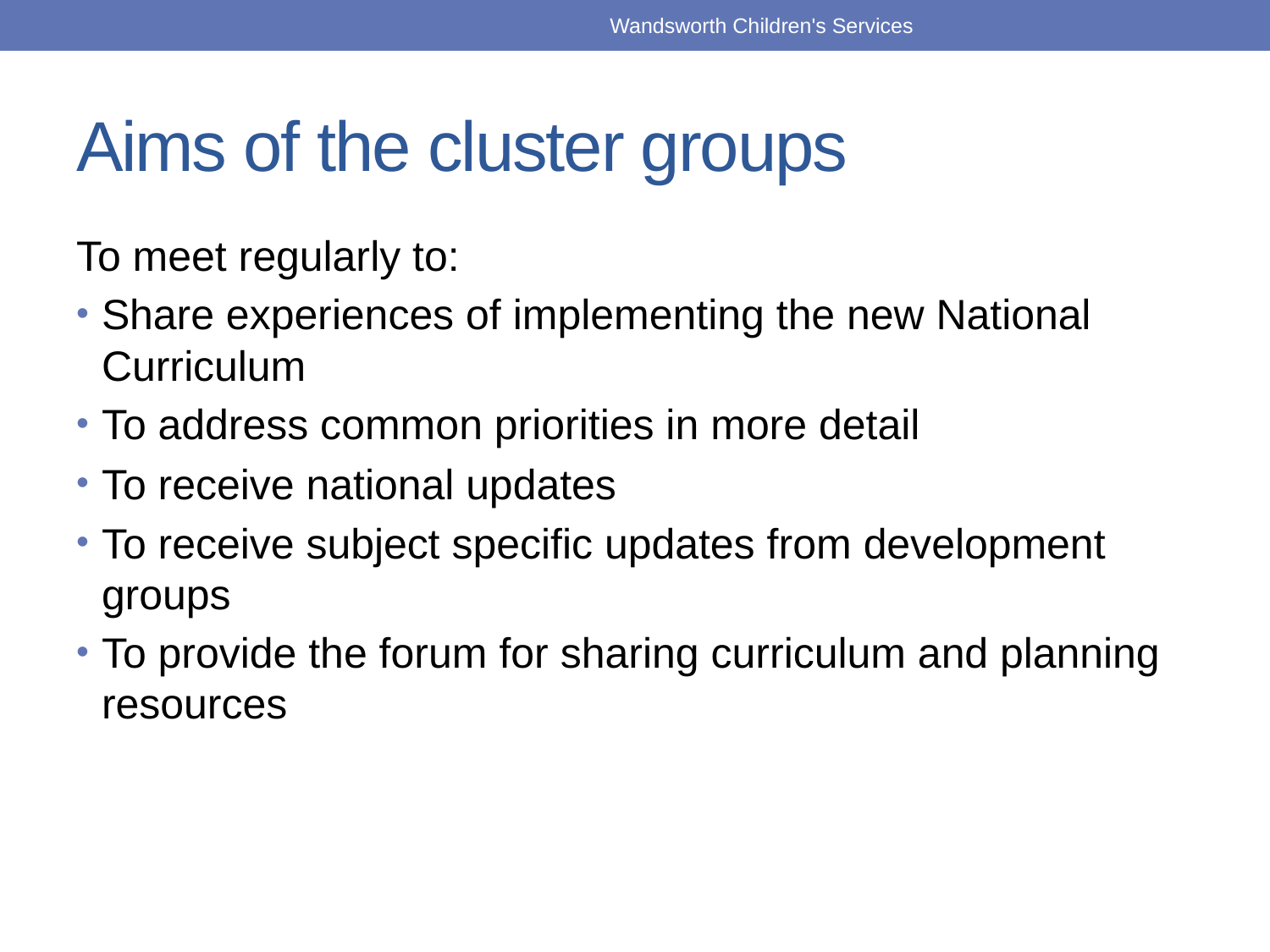

Wandsworth Children's Services
# Aims of the cluster groups
To meet regularly to:
Share experiences of implementing the new National Curriculum
To address common priorities in more detail
To receive national updates
To receive subject specific updates from development groups
To provide the forum for sharing curriculum and planning resources